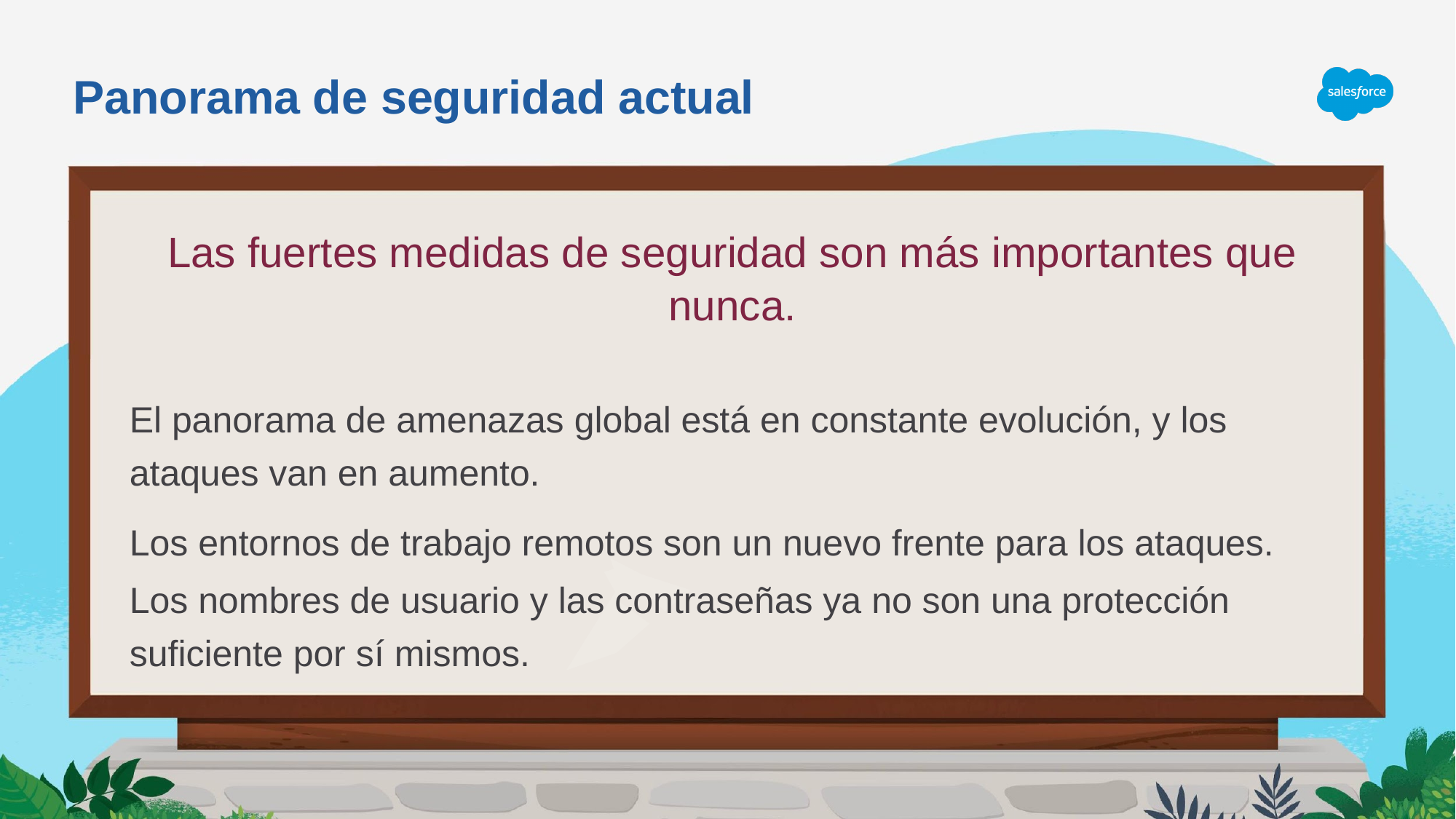

# Panorama de seguridad actual
Las fuertes medidas de seguridad son más importantes que nunca.

El panorama de amenazas global está en constante evolución, y los ataques van en aumento.
Los entornos de trabajo remotos son un nuevo frente para los ataques.
Los nombres de usuario y las contraseñas ya no son una protección suficiente por sí mismos.